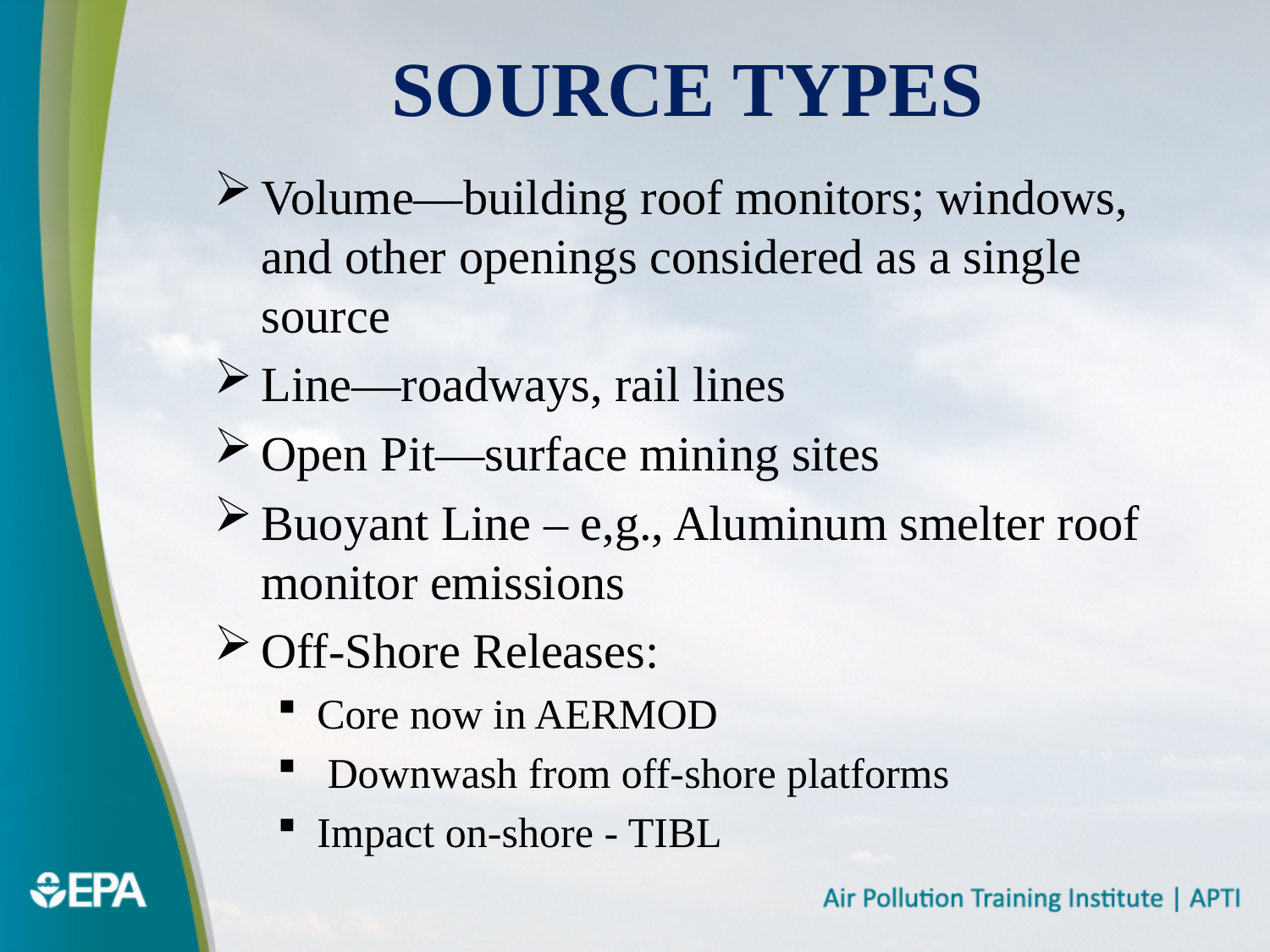

# Source Types
Volume—building roof monitors; windows, and other openings considered as a single source
Line—roadways, rail lines
Open Pit—surface mining sites
Buoyant Line – e,g., Aluminum smelter roof monitor emissions
Off-Shore Releases:
Core now in AERMOD
 Downwash from off-shore platforms
Impact on-shore - TIBL